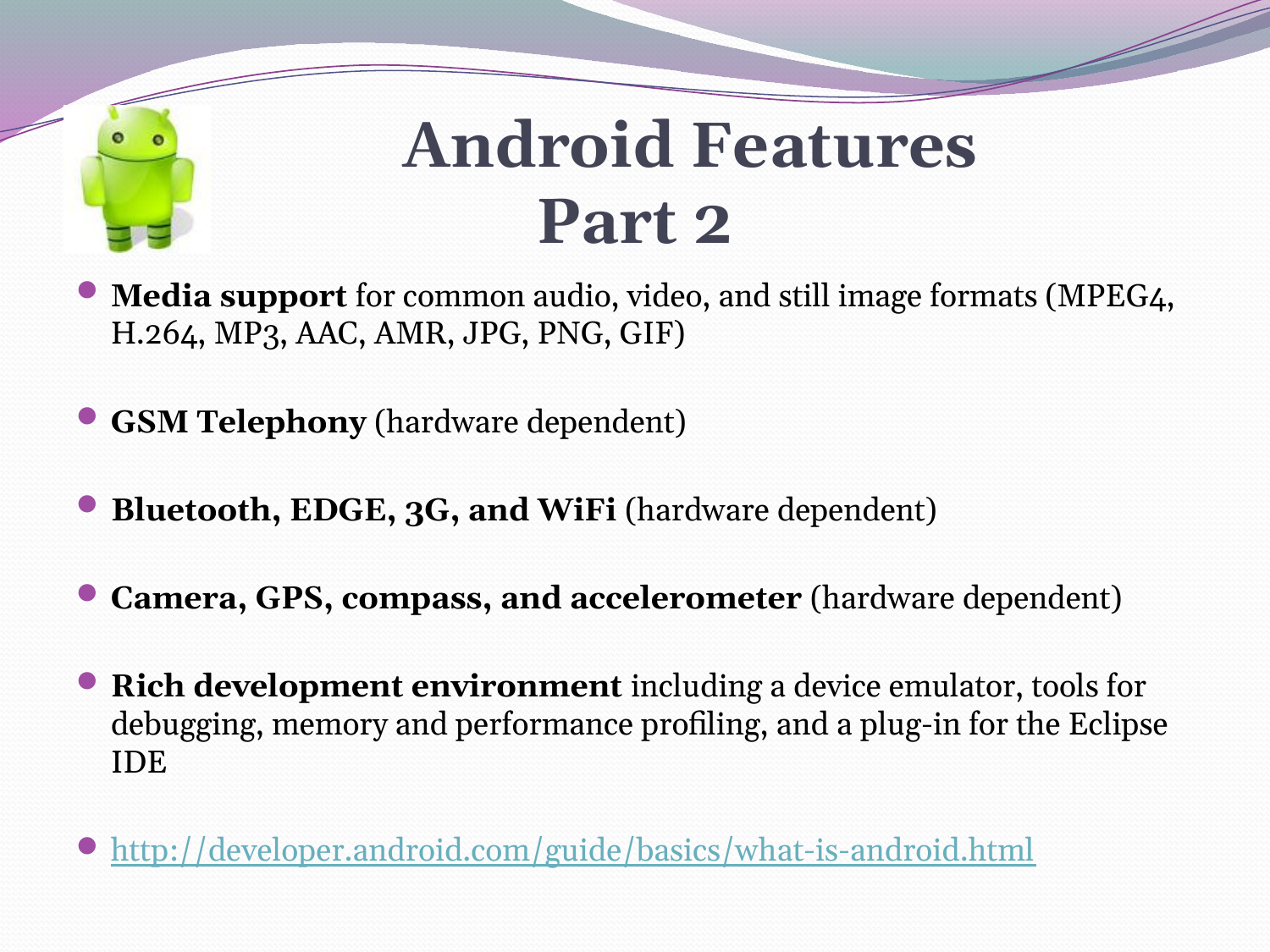

# Android Features Part 2
Media support for common audio, video, and still image formats (MPEG4, H.264, MP3, AAC, AMR, JPG, PNG, GIF)

GSM Telephony (hardware dependent)

Bluetooth, EDGE, 3G, and WiFi (hardware dependent)

Camera, GPS, compass, and accelerometer (hardware dependent)

Rich development environment including a device emulator, tools for debugging, memory and performance profiling, and a plug-in for the Eclipse IDE

http://developer.android.com/guide/basics/what-is-android.html